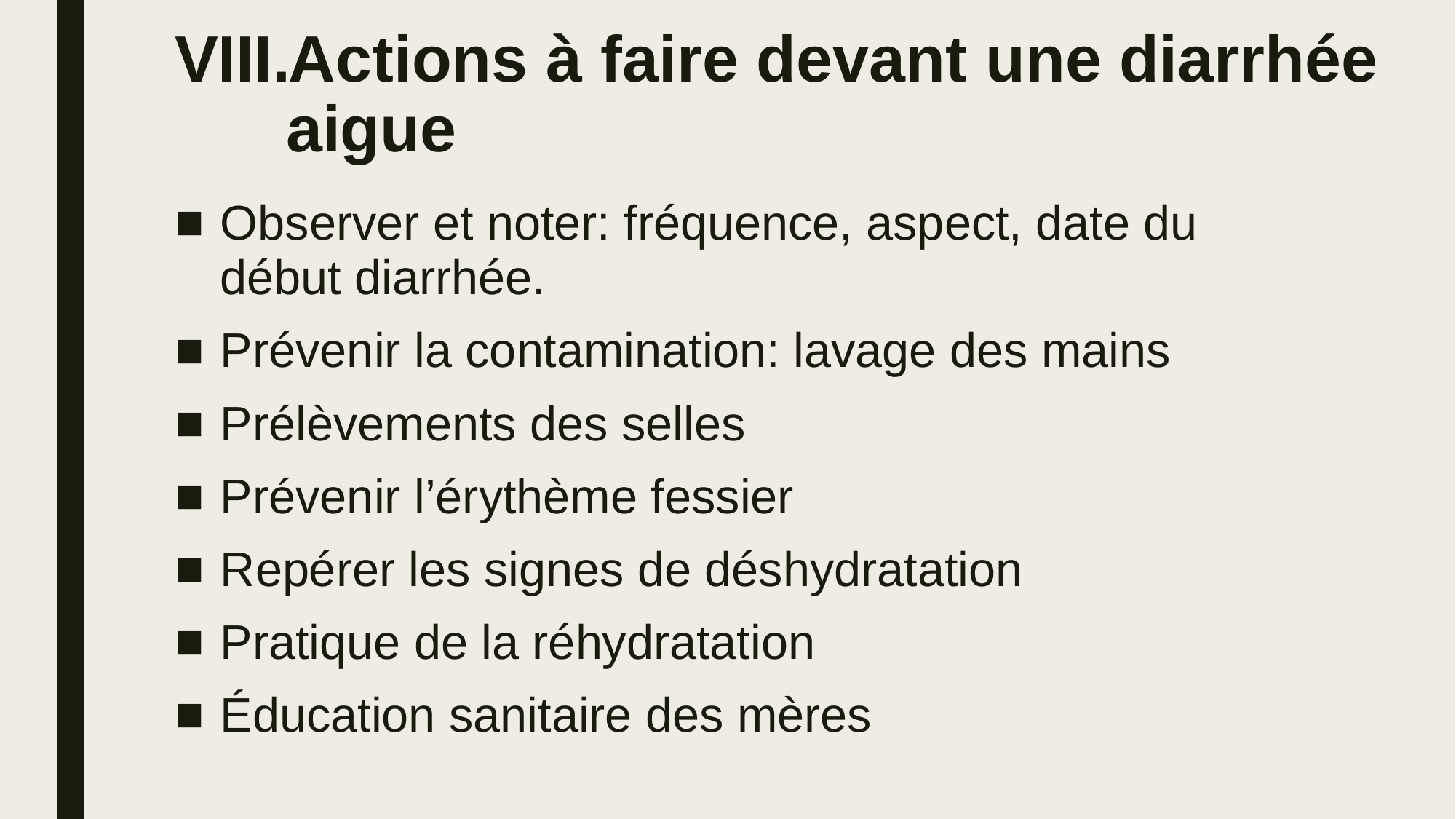

# Actions à faire devant une diarrhée aigue
Observer et noter: fréquence, aspect, date du début diarrhée.
Prévenir la contamination: lavage des mains
Prélèvements des selles
Prévenir l’érythème fessier
Repérer les signes de déshydratation
Pratique de la réhydratation
Éducation sanitaire des mères